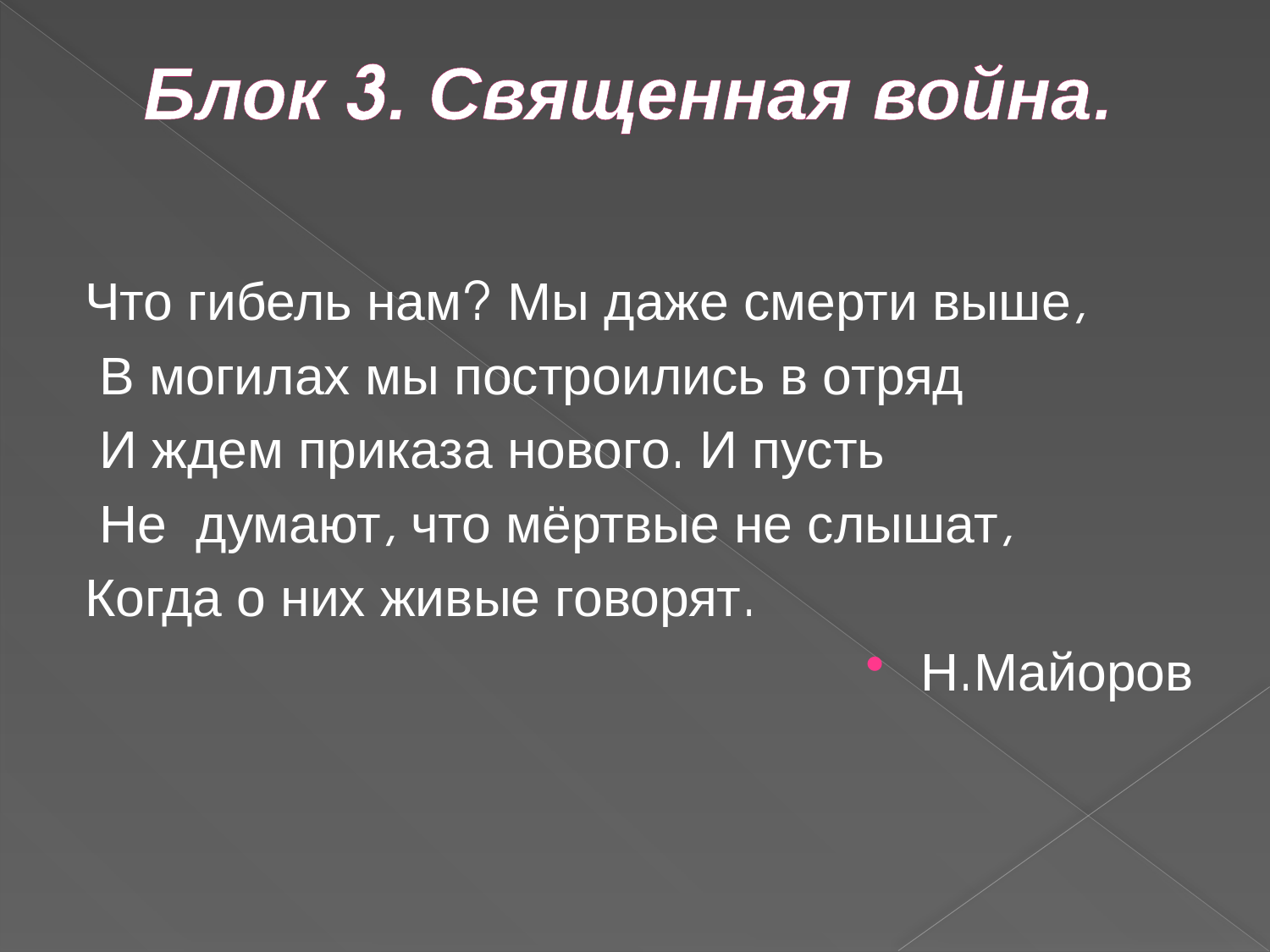

# Блок 3. Священная война.
Что гибель нам? Мы даже смерти выше,
 В могилах мы построились в отряд
 И ждем приказа нового. И пусть
 Не  думают, что мёртвые не слышат,
Когда о них живые говорят.
Н.Майоров